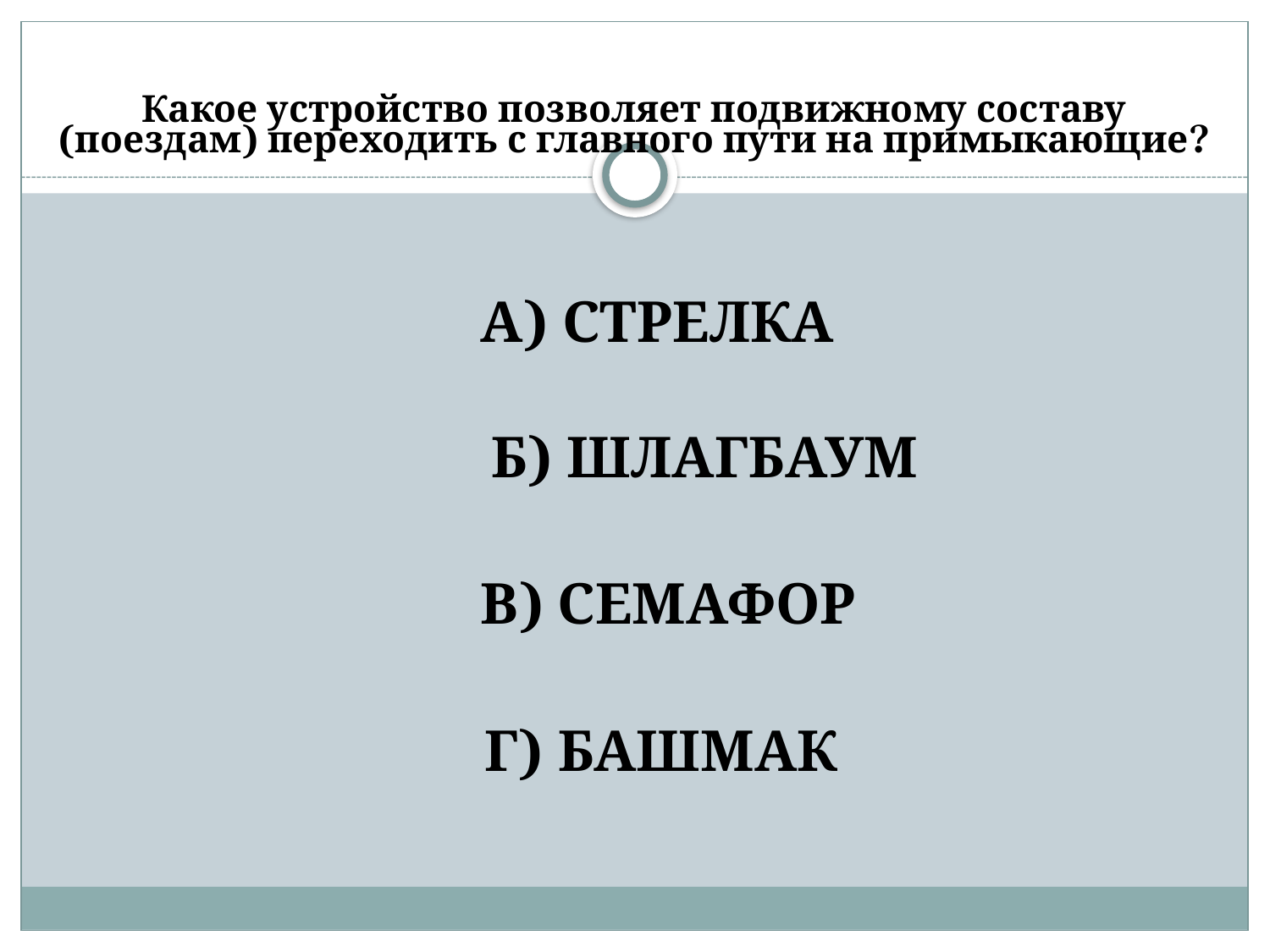

# Какое устройство позволяет подвижному составу (поездам) переходить с главного пути на примыкающие?
    А) СТРЕЛКА
          Б) ШЛАГБАУМ
     В) СЕМАФОР
    Г) БАШМАК